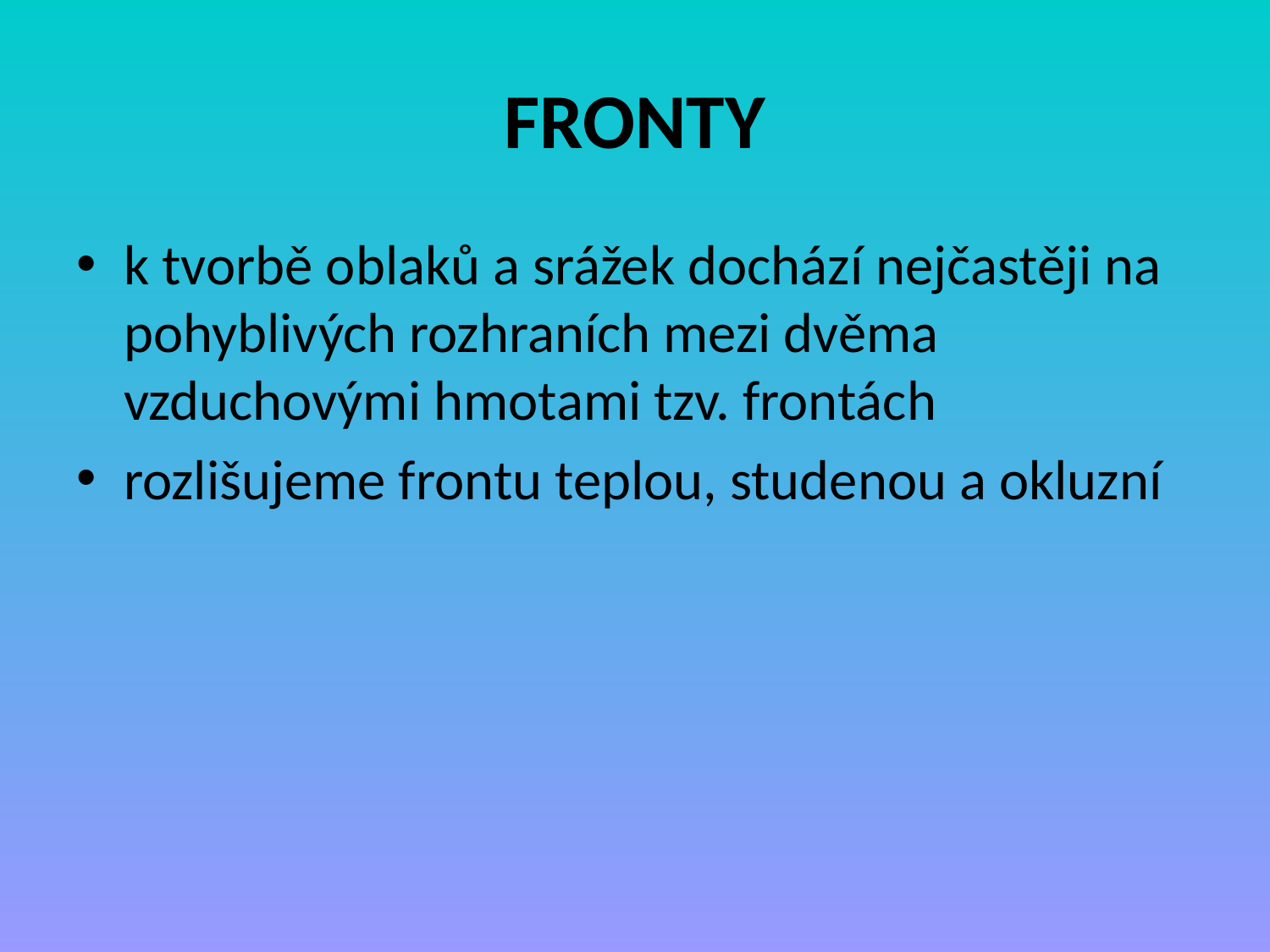

# FRONTY
k tvorbě oblaků a srážek dochází nejčastěji na pohyblivých rozhraních mezi dvěma vzduchovými hmotami tzv. frontách
rozlišujeme frontu teplou, studenou a okluzní